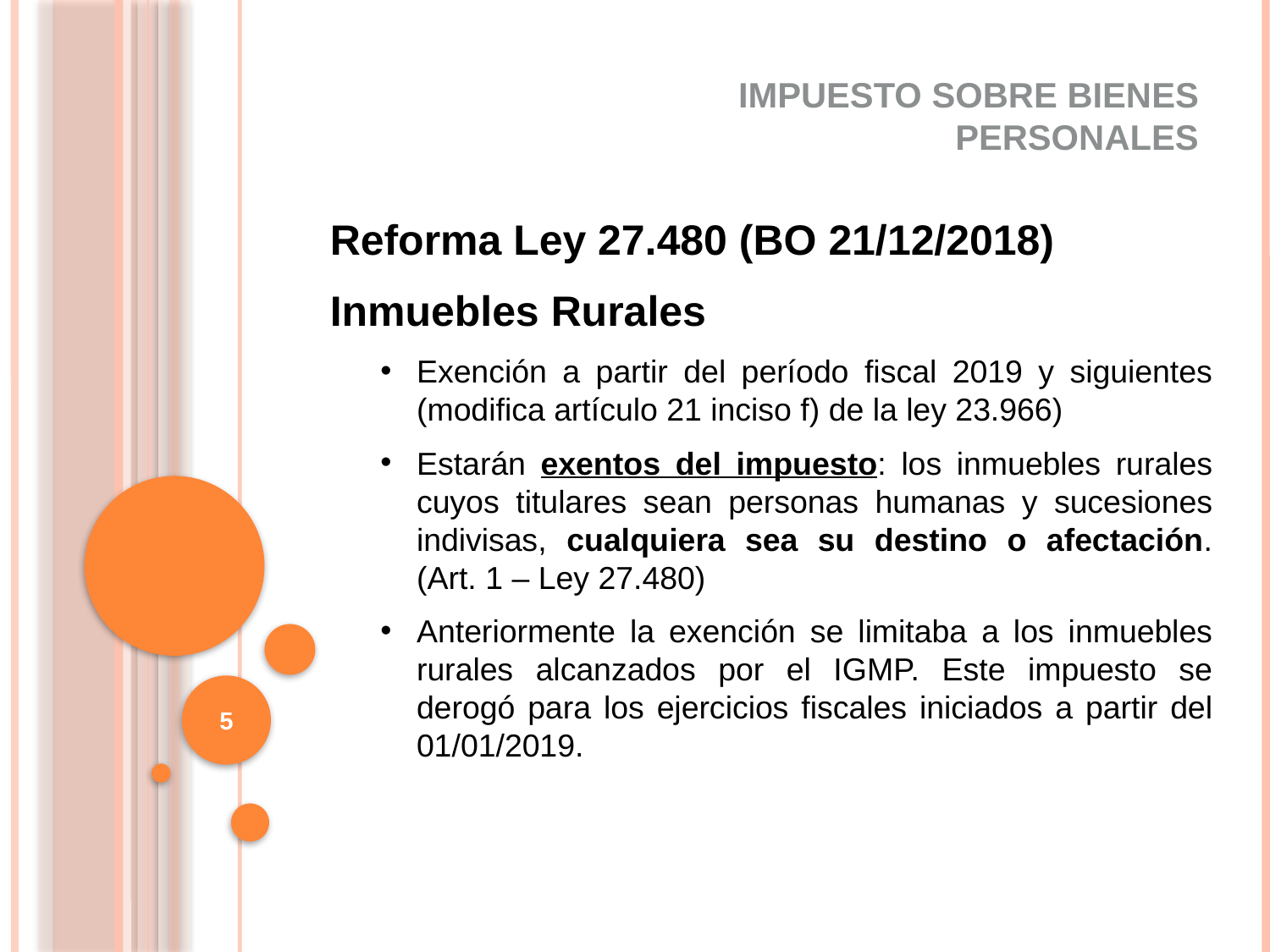

IMPUESTO SOBRE BIENES PERSONALES
Reforma Ley 27.480 (BO 21/12/2018)
Inmuebles Rurales
Exención a partir del período fiscal 2019 y siguientes (modifica artículo 21 inciso f) de la ley 23.966)
Estarán exentos del impuesto: los inmuebles rurales cuyos titulares sean personas humanas y sucesiones indivisas, cualquiera sea su destino o afectación. (Art. 1 – Ley 27.480)
Anteriormente la exención se limitaba a los inmuebles rurales alcanzados por el IGMP. Este impuesto se derogó para los ejercicios fiscales iniciados a partir del 01/01/2019.
5